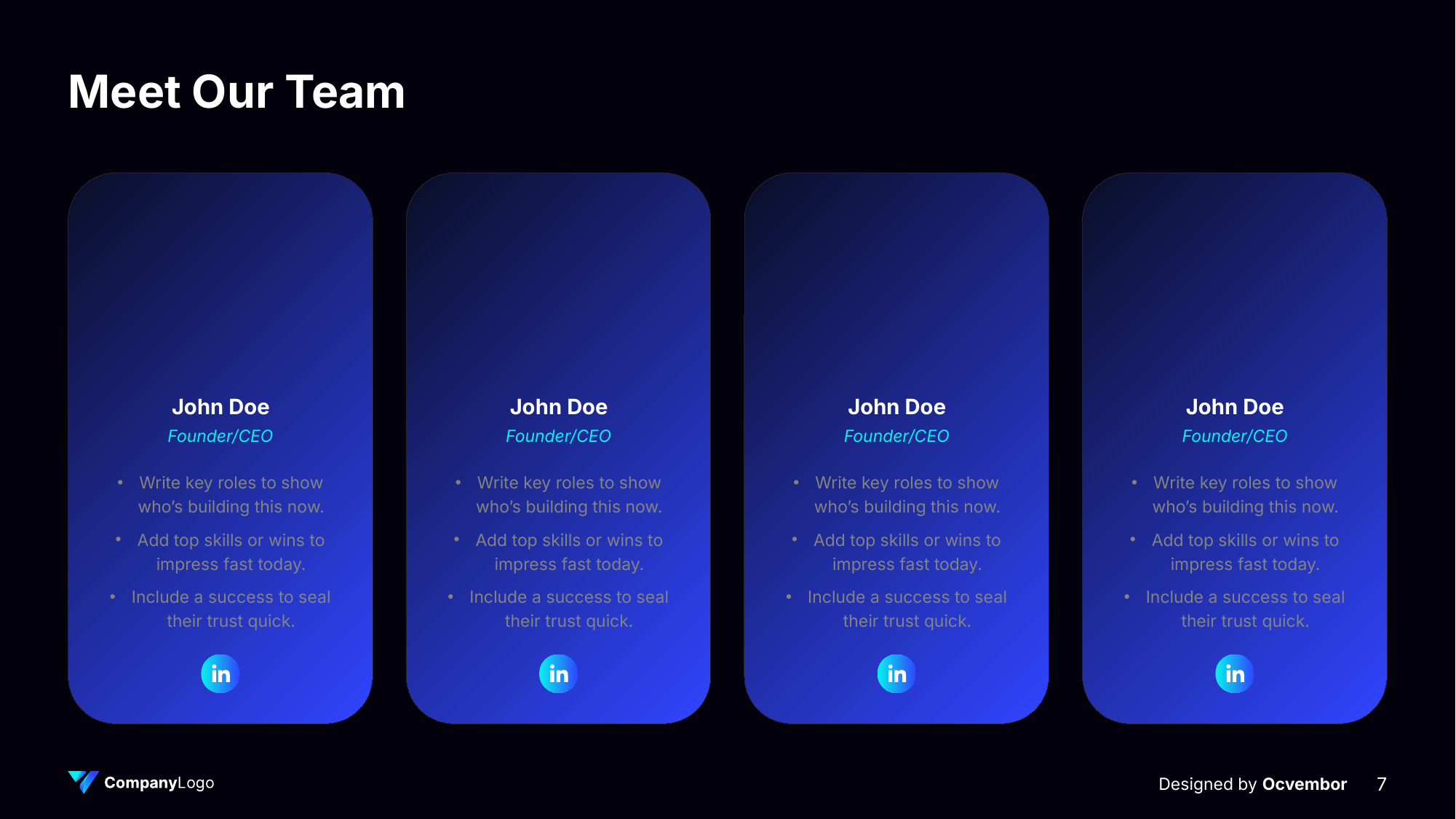

# Meet Our Team

John Doe
John Doe
John Doe
John Doe
Founder/CEO
Founder/CEO
Founder/CEO
Founder/CEO
Write key roles to show who’s building this now.
Add top skills or wins to impress fast today.
Include a success to seal their trust quick.
Write key roles to show who’s building this now.
Add top skills or wins to impress fast today.
Include a success to seal their trust quick.
Write key roles to show who’s building this now.
Add top skills or wins to impress fast today.
Include a success to seal their trust quick.
Write key roles to show who’s building this now.
Add top skills or wins to impress fast today.
Include a success to seal their trust quick.